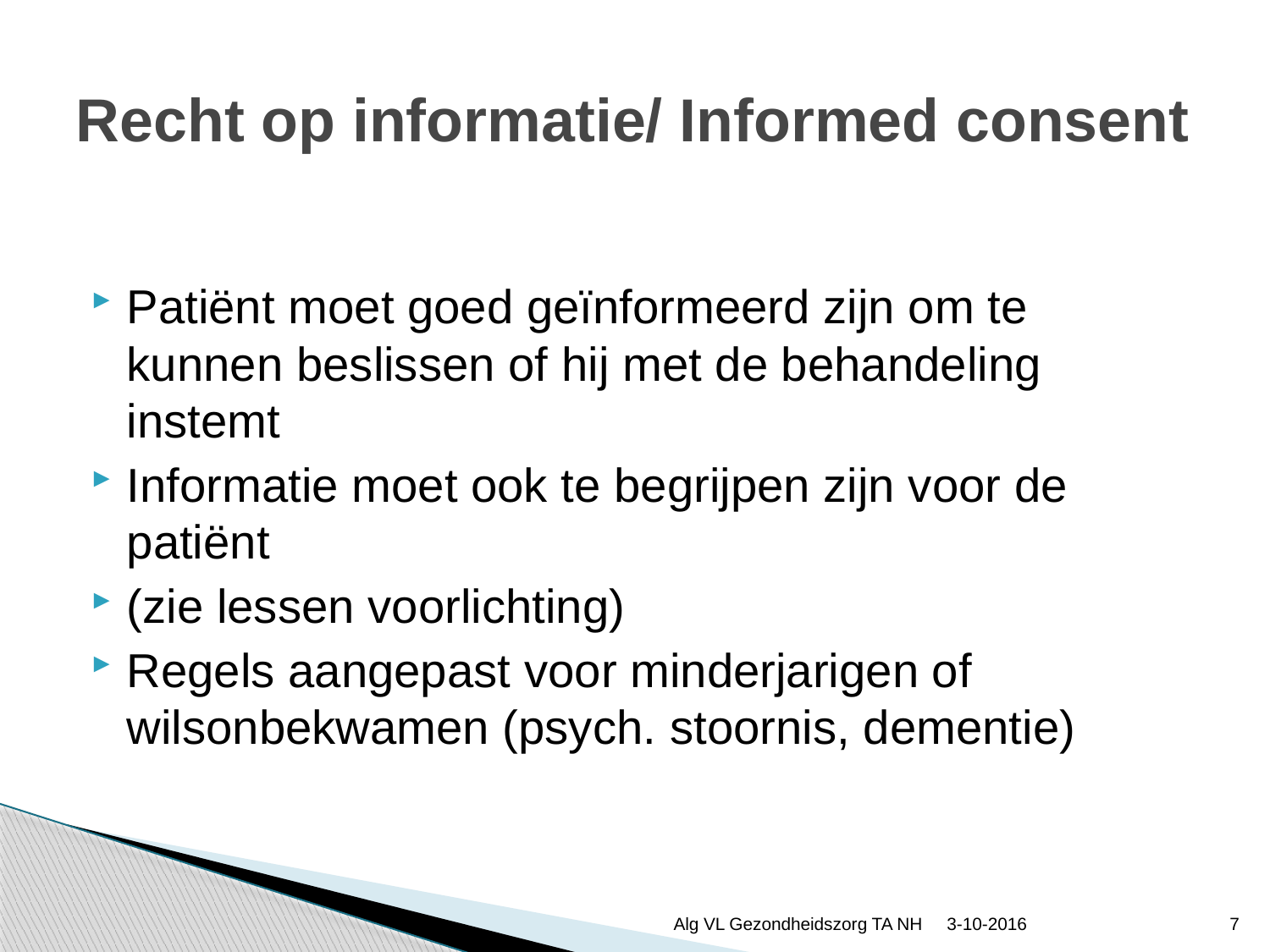

# Recht op informatie/ Informed consent

Patiënt moet goed geïnformeerd zijn om te kunnen beslissen of hij met de behandeling instemt
Informatie moet ook te begrijpen zijn voor de patiënt
(zie lessen voorlichting)
Regels aangepast voor minderjarigen of wilsonbekwamen (psych. stoornis, dementie)
Alg VL Gezondheidszorg TA NH
3-10-2016
7